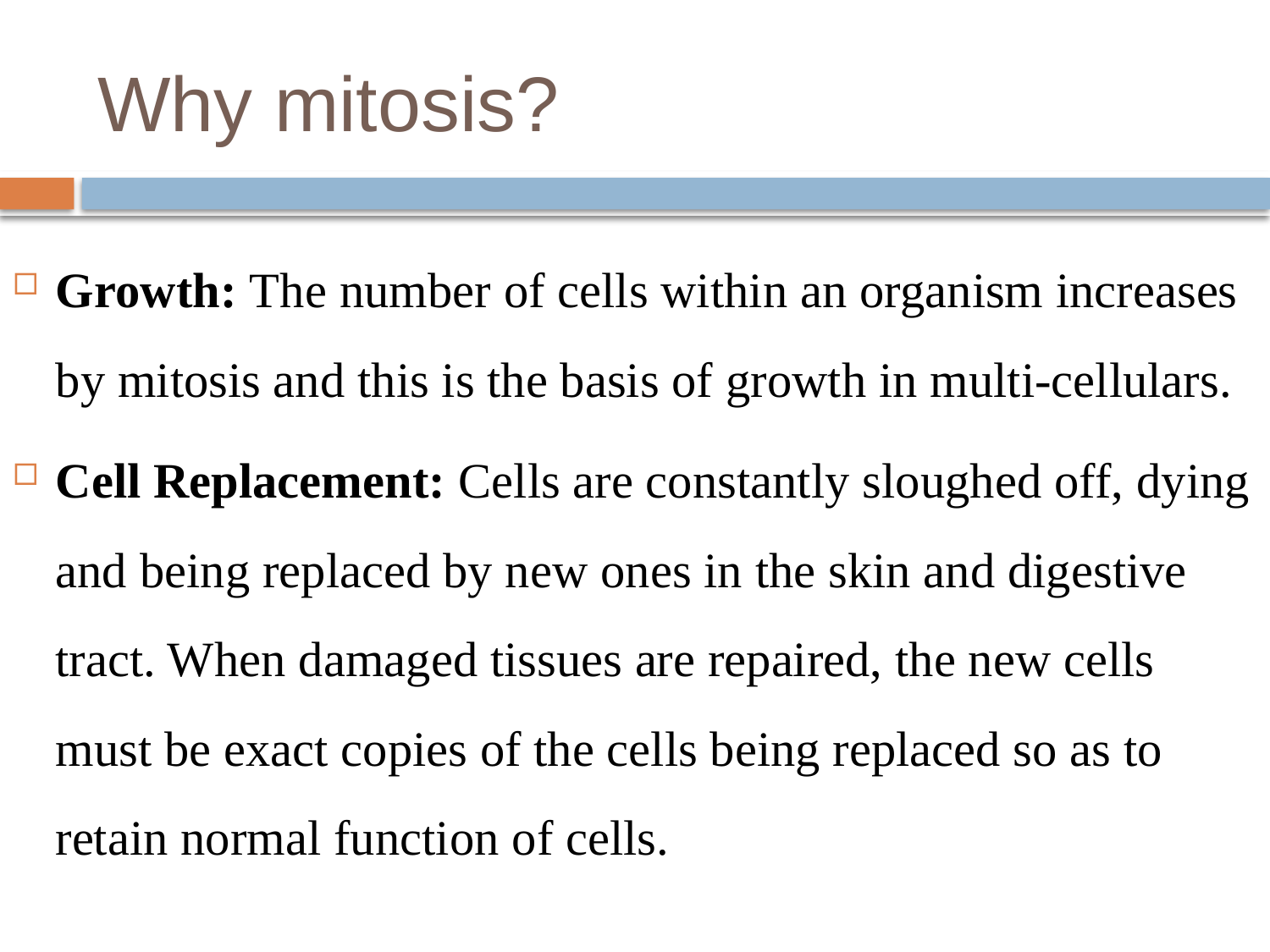

# Why mitosis?
Growth: The number of cells within an organism increases by mitosis and this is the basis of growth in multi-cellulars.
Cell Replacement: Cells are constantly sloughed off, dying and being replaced by new ones in the skin and digestive tract. When damaged tissues are repaired, the new cells must be exact copies of the cells being replaced so as to retain normal function of cells.